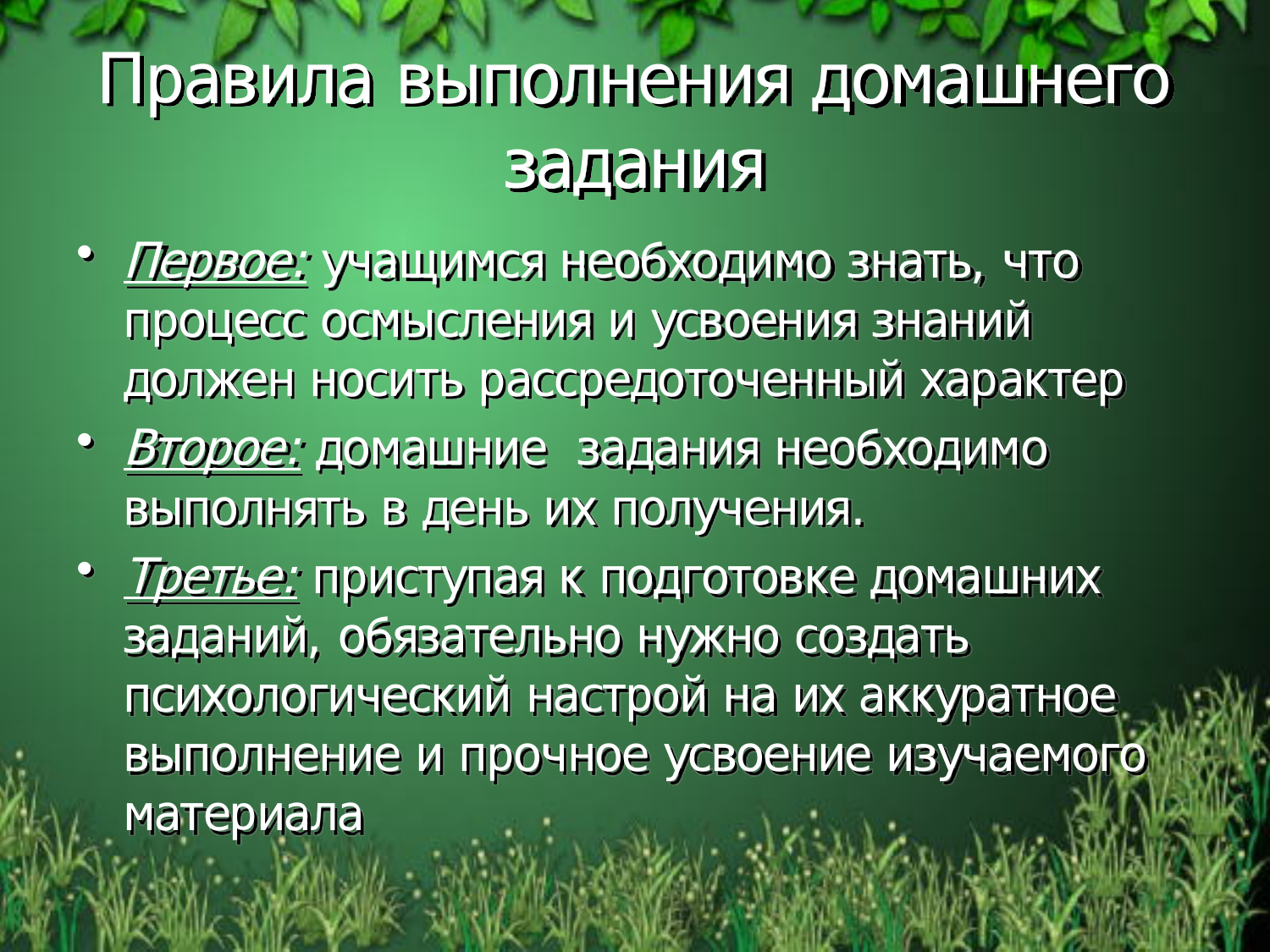

# Правила выполнения домашнего задания
Первое: учащимся необходимо знать, что процесс осмысления и усвоения знаний должен носить рассредоточенный характер
Второе: домашние  задания необходимо выполнять в день их получения.
Третье: приступая к подготовке домашних заданий, обязательно нужно создать психологический настрой на их аккуратное выполнение и прочное усвоение изучаемого материала